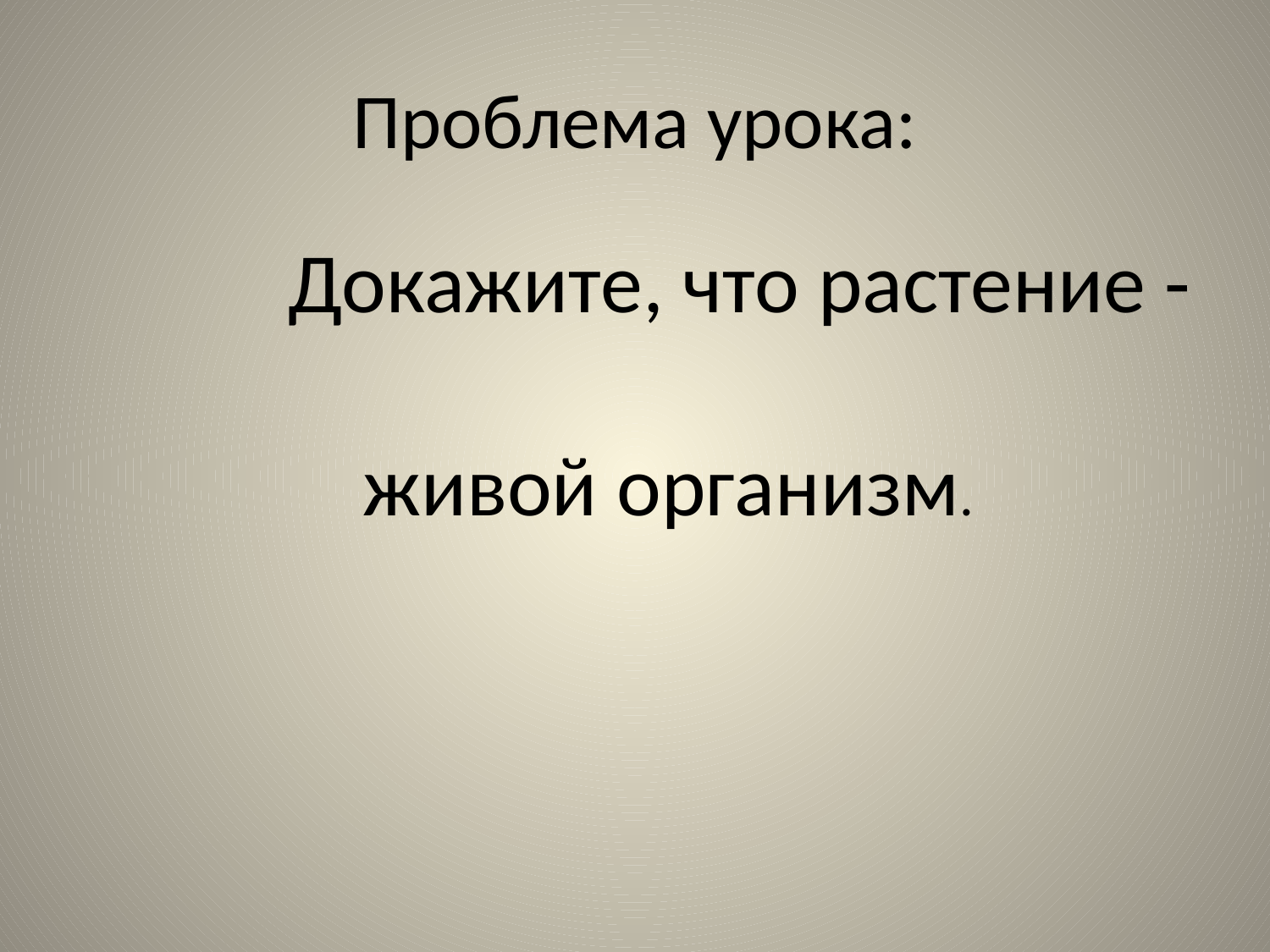

# Проблема урока:
           Докажите, что растение -                                                           живой организм.